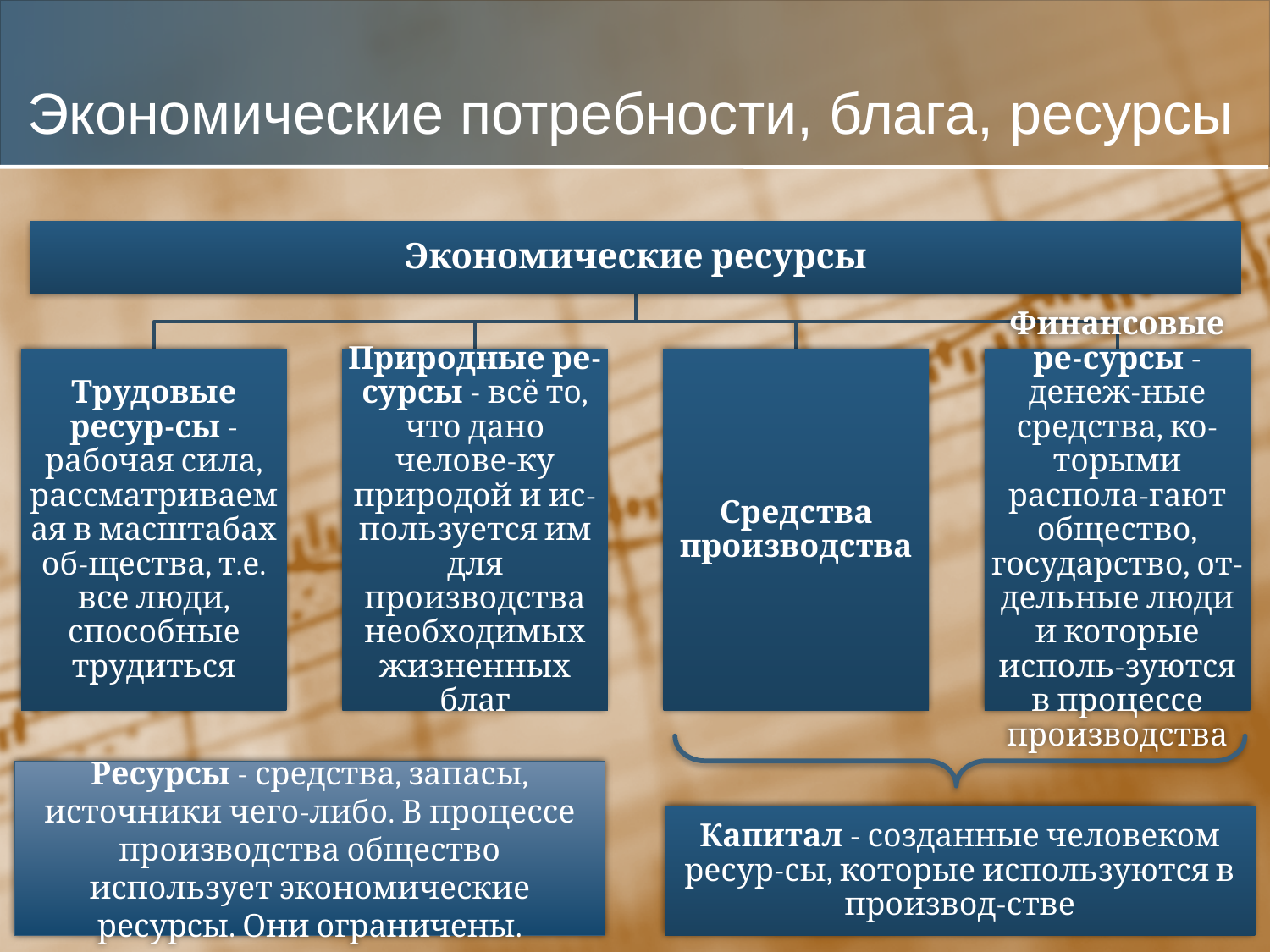

# Экономические потребности, блага, ресурсы
Экономические ресурсы
Трудовые ресур-сы - рабочая сила, рассматриваемая в масштабах об-щества, т.е. все люди, способные трудиться
Природные ре-сурсы - всё то, что дано челове-ку природой и ис-пользуется им для производства необходимых жизненных благ
Средства производства
Финансовые ре-сурсы - денеж-ные средства, ко-торыми распола-гают общество, государство, от-дельные люди и которые исполь-зуются в процессе производства

Ресурсы - средства, запасы, источники чего-либо. В процессе производства общество использует экономические ресурсы. Они ограничены.

Капитал - созданные человеком ресур-сы, которые используются в производ-стве